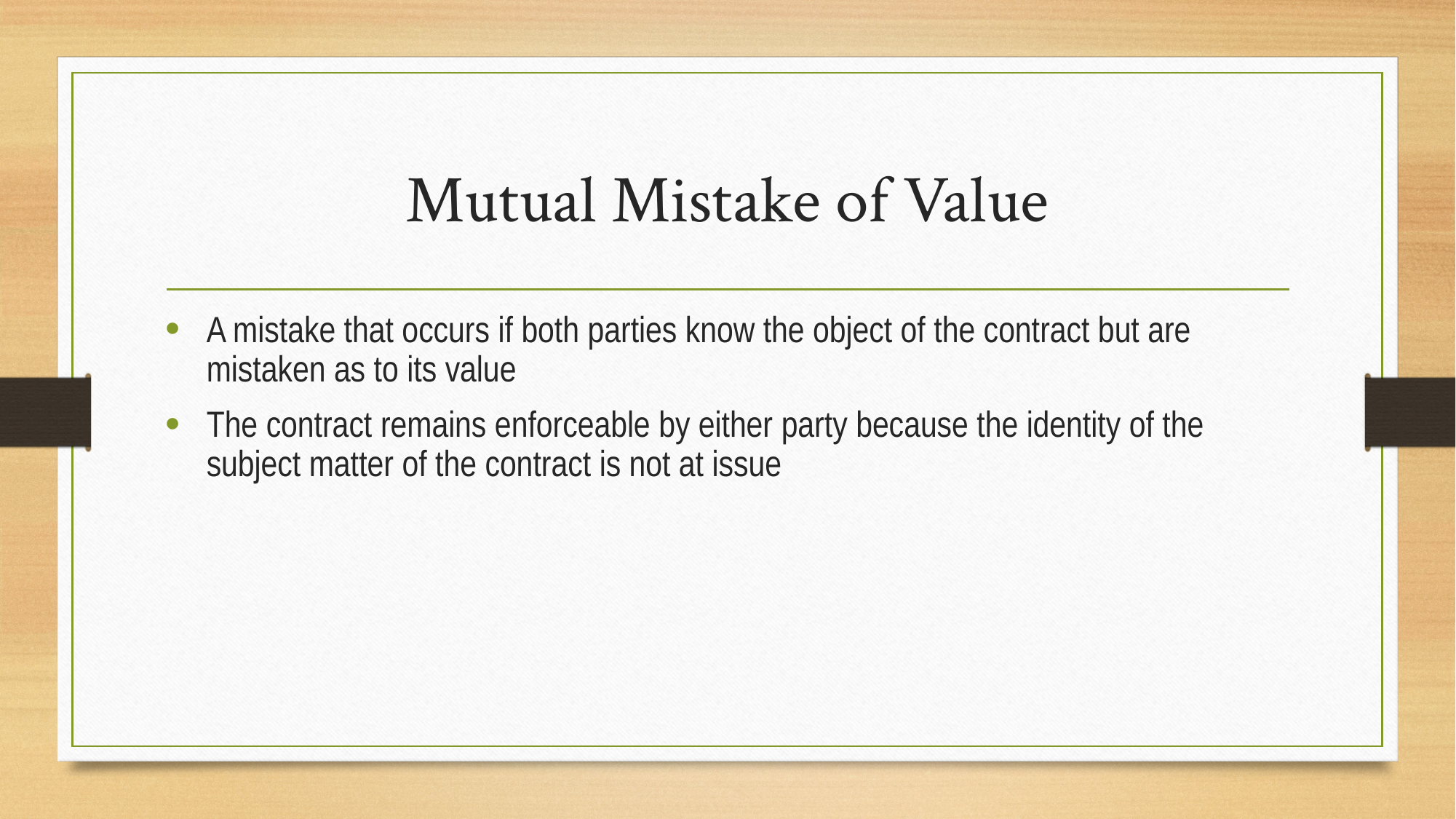

# Mutual Mistake of Value
A mistake that occurs if both parties know the object of the contract but are mistaken as to its value
The contract remains enforceable by either party because the identity of the subject matter of the contract is not at issue